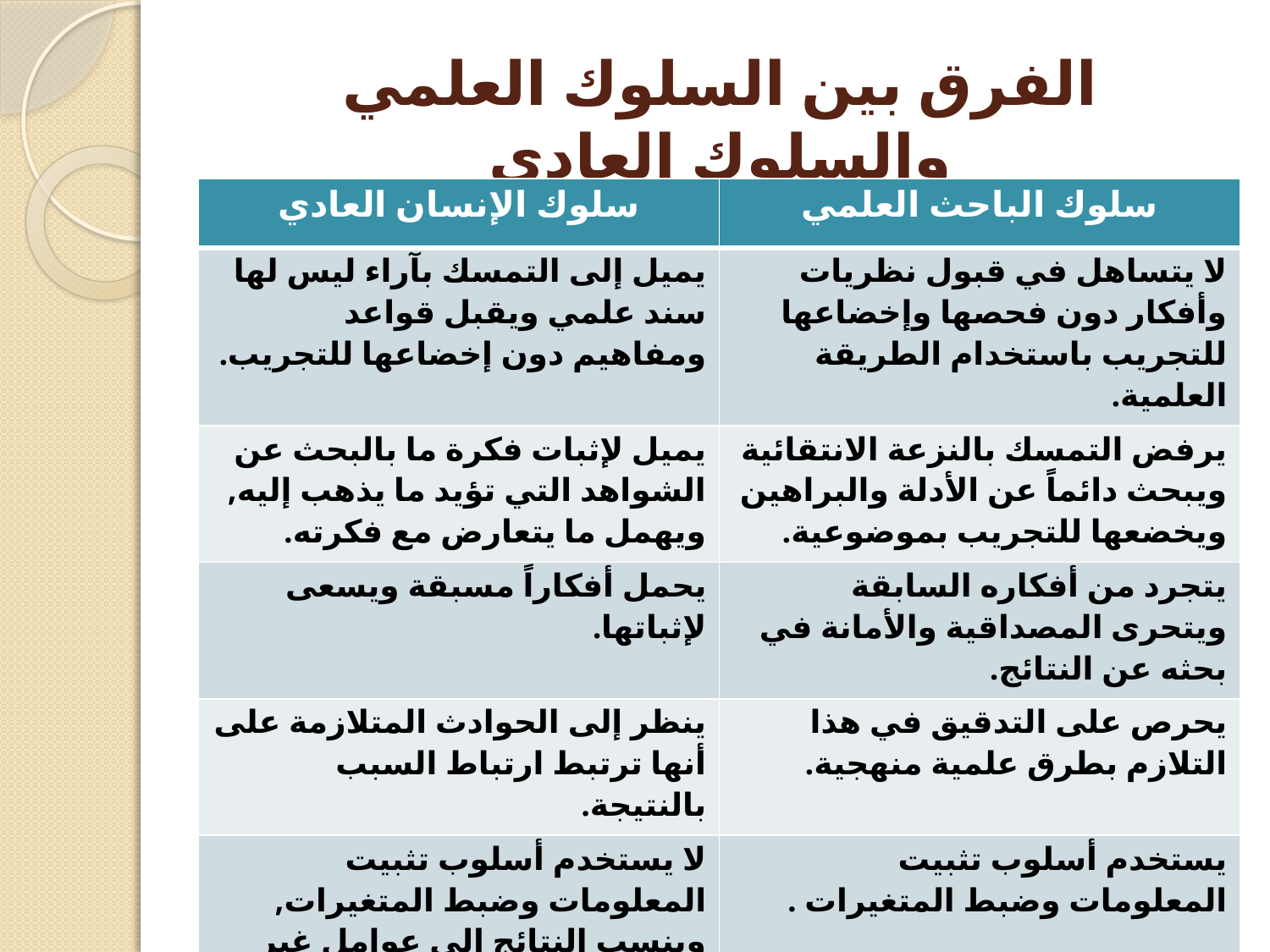

# الفرق بين السلوك العلمي والسلوك العادي
| سلوك الإنسان العادي | سلوك الباحث العلمي |
| --- | --- |
| يميل إلى التمسك بآراء ليس لها سند علمي ويقبل قواعد ومفاهيم دون إخضاعها للتجريب. | لا يتساهل في قبول نظريات وأفكار دون فحصها وإخضاعها للتجريب باستخدام الطريقة العلمية. |
| يميل لإثبات فكرة ما بالبحث عن الشواهد التي تؤيد ما يذهب إليه, ويهمل ما يتعارض مع فكرته. | يرفض التمسك بالنزعة الانتقائية ويبحث دائماً عن الأدلة والبراهين ويخضعها للتجريب بموضوعية. |
| يحمل أفكاراً مسبقة ويسعى لإثباتها. | يتجرد من أفكاره السابقة ويتحرى المصداقية والأمانة في بحثه عن النتائج. |
| ينظر إلى الحوادث المتلازمة على أنها ترتبط ارتباط السبب بالنتيجة. | يحرص على التدقيق في هذا التلازم بطرق علمية منهجية. |
| لا يستخدم أسلوب تثبيت المعلومات وضبط المتغيرات, وينسب النتائج إلى عوامل غير مرتبطة بها. | يستخدم أسلوب تثبيت المعلومات وضبط المتغيرات . |
| يستخدم انطباعاته الذاتية عن الأشياء والحوادث. | يستخدم النظريات والفروض في تفسيره للحوادث ثم يخضعها للفحص والتجريب. |